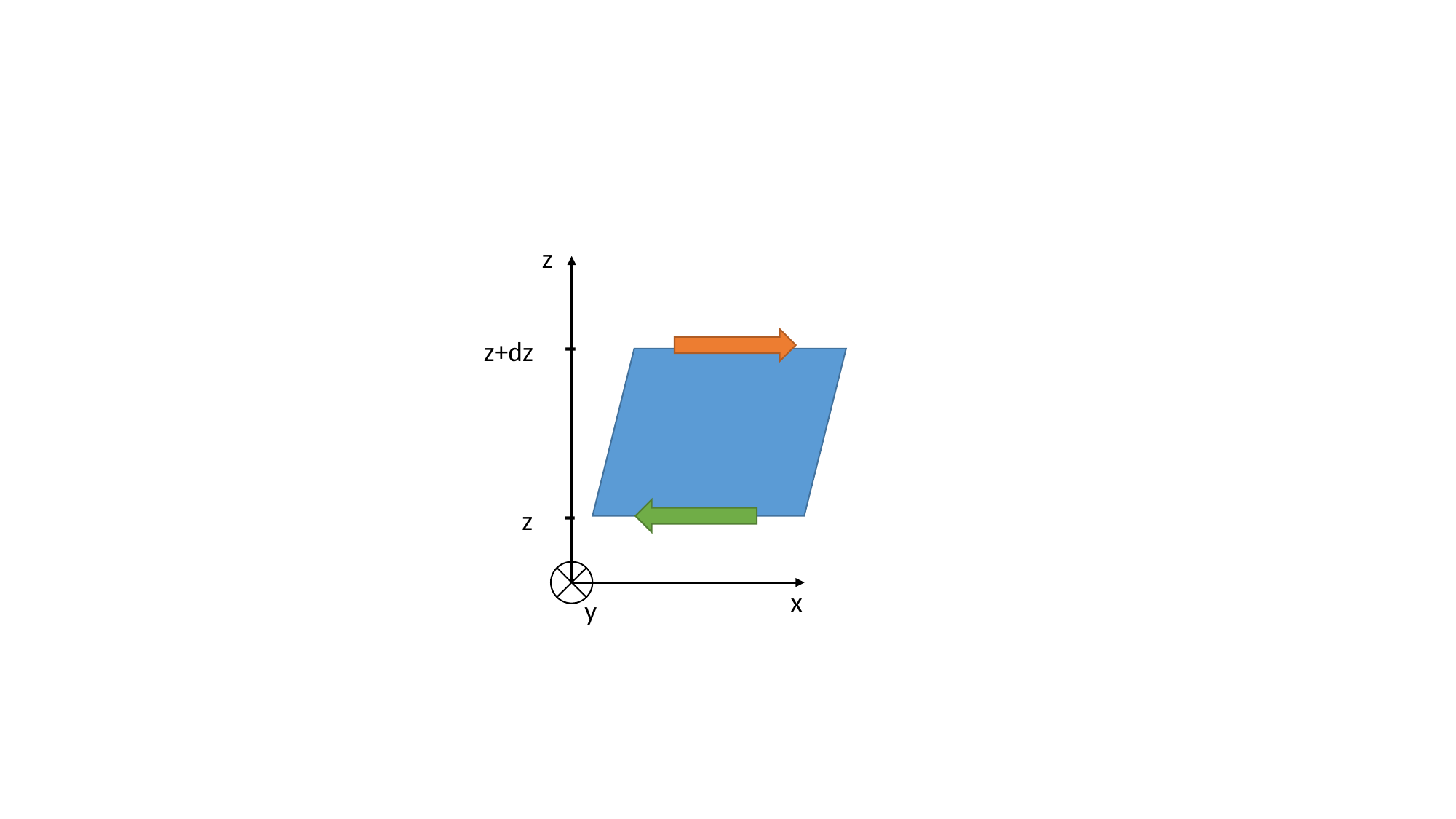

z
x
z+dz     -

z     -

y